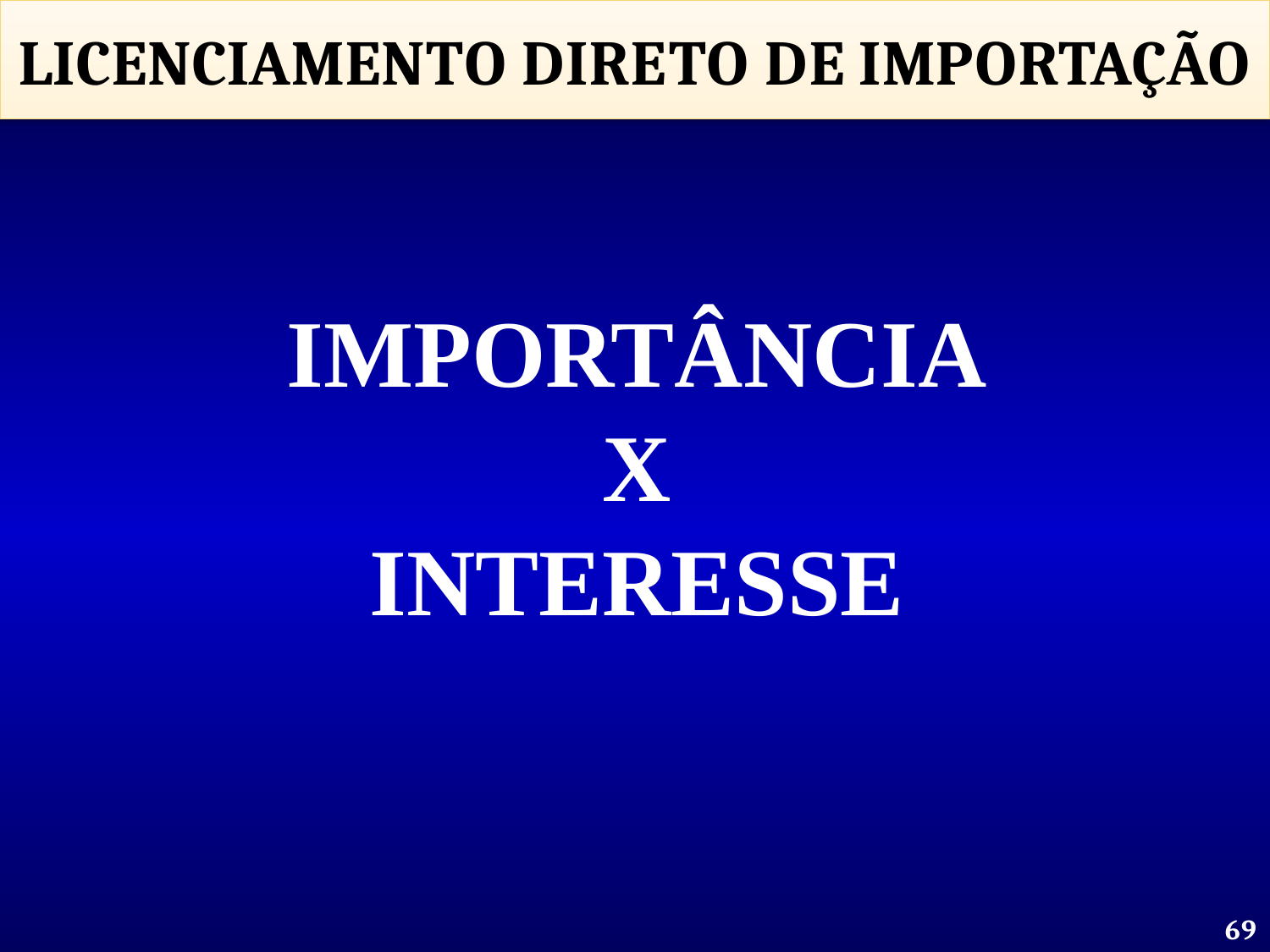

LICENCIAMENTO DIRETO DE IMPORTAÇÃO
IMPORTÂNCIA
X
INTERESSE